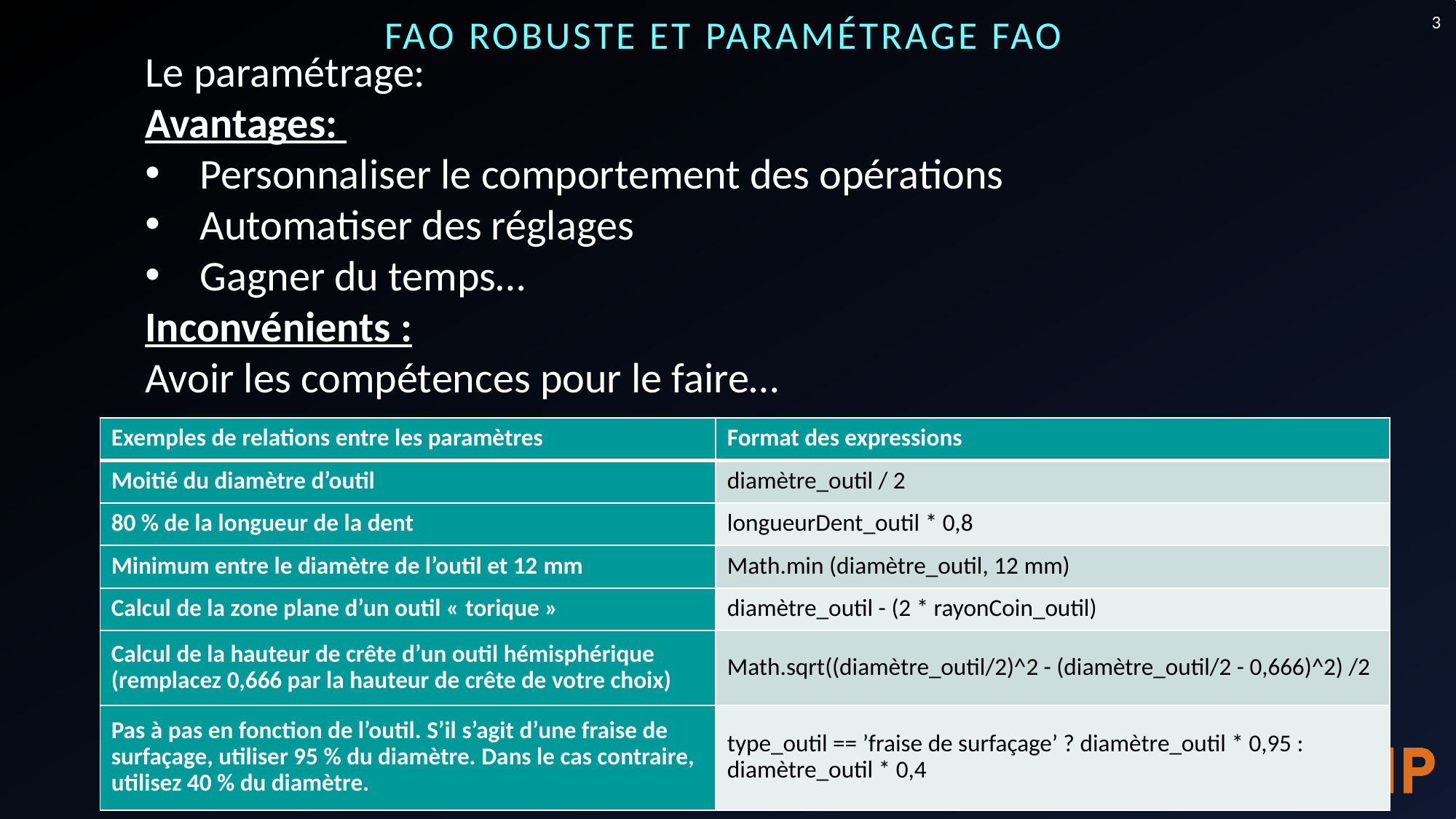

3
FAO robuste et paramétrage FAO
Le paramétrage:
Avantages:
Personnaliser le comportement des opérations
Automatiser des réglages
Gagner du temps…
Inconvénients :
Avoir les compétences pour le faire…
| Exemples de relations entre les paramètres | Format des expressions |
| --- | --- |
| Moitié du diamètre d’outil | diamètre\_outil / 2 |
| 80 % de la longueur de la dent | longueurDent\_outil \* 0,8 |
| Minimum entre le diamètre de l’outil et 12 mm | Math.min (diamètre\_outil, 12 mm) |
| Calcul de la zone plane d’un outil « torique » | diamètre\_outil - (2 \* rayonCoin\_outil) |
| Calcul de la hauteur de crête d’un outil hémisphérique (remplacez 0,666 par la hauteur de crête de votre choix) | Math.sqrt((diamètre\_outil/2)^2 - (diamètre\_outil/2 - 0,666)^2) /2 |
| Pas à pas en fonction de l’outil. S’il s’agit d’une fraise de surfaçage, utiliser 95 % du diamètre. Dans le cas contraire, utilisez 40 % du diamètre. | type\_outil == ’fraise de surfaçage’ ? diamètre\_outil \* 0,95 : diamètre\_outil \* 0,4 |